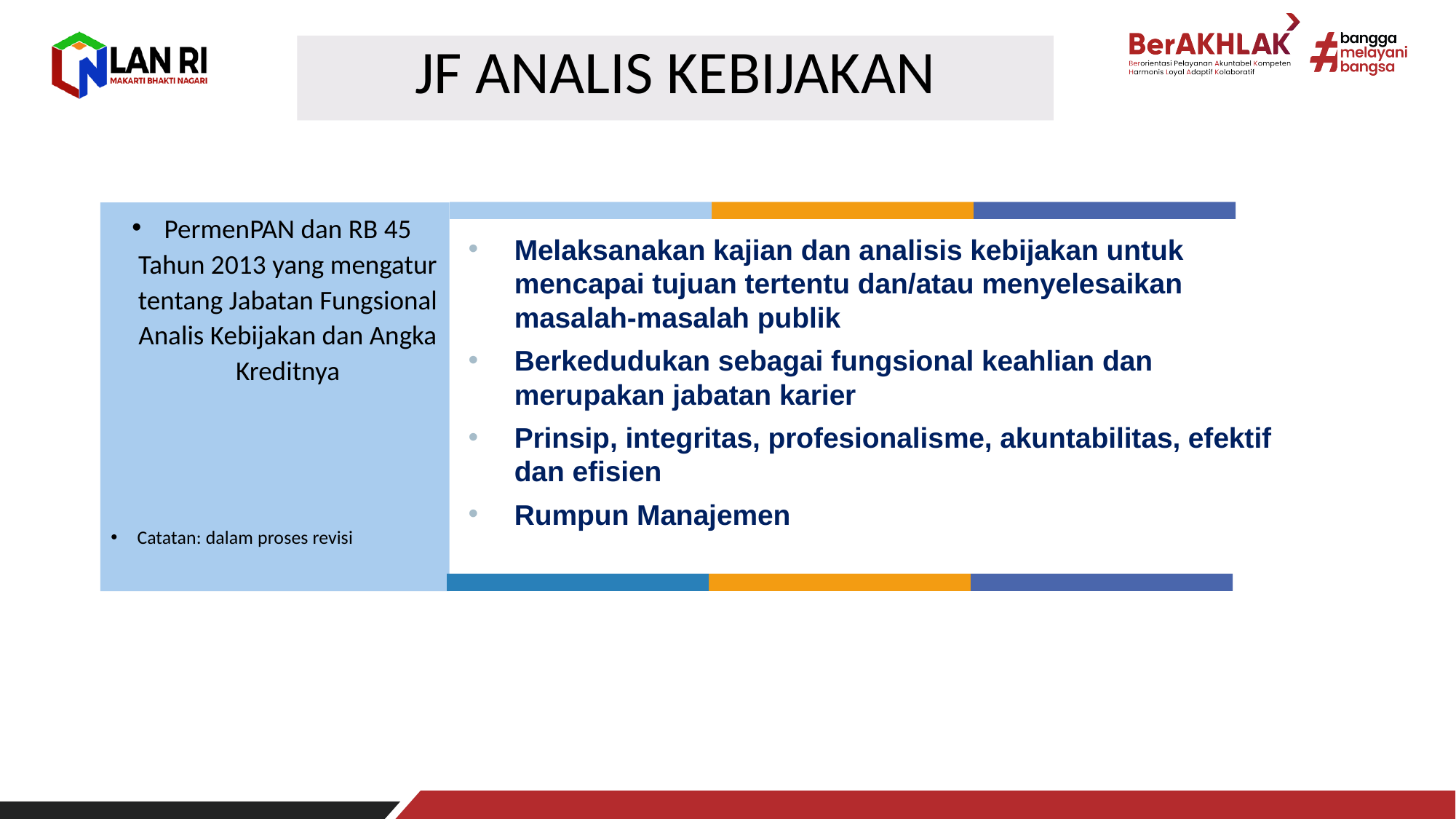

JF ANALIS KEBIJAKAN

PermenPAN dan RB 45 Tahun 2013 yang mengatur tentang Jabatan Fungsional Analis Kebijakan dan Angka Kreditnya

Catatan: dalam proses revisi
Melaksanakan kajian dan analisis kebijakan untuk mencapai tujuan tertentu dan/atau menyelesaikan masalah-masalah publik
Berkedudukan sebagai fungsional keahlian dan merupakan jabatan karier
Prinsip, integritas, profesionalisme, akuntabilitas, efektif dan efisien
Rumpun Manajemen